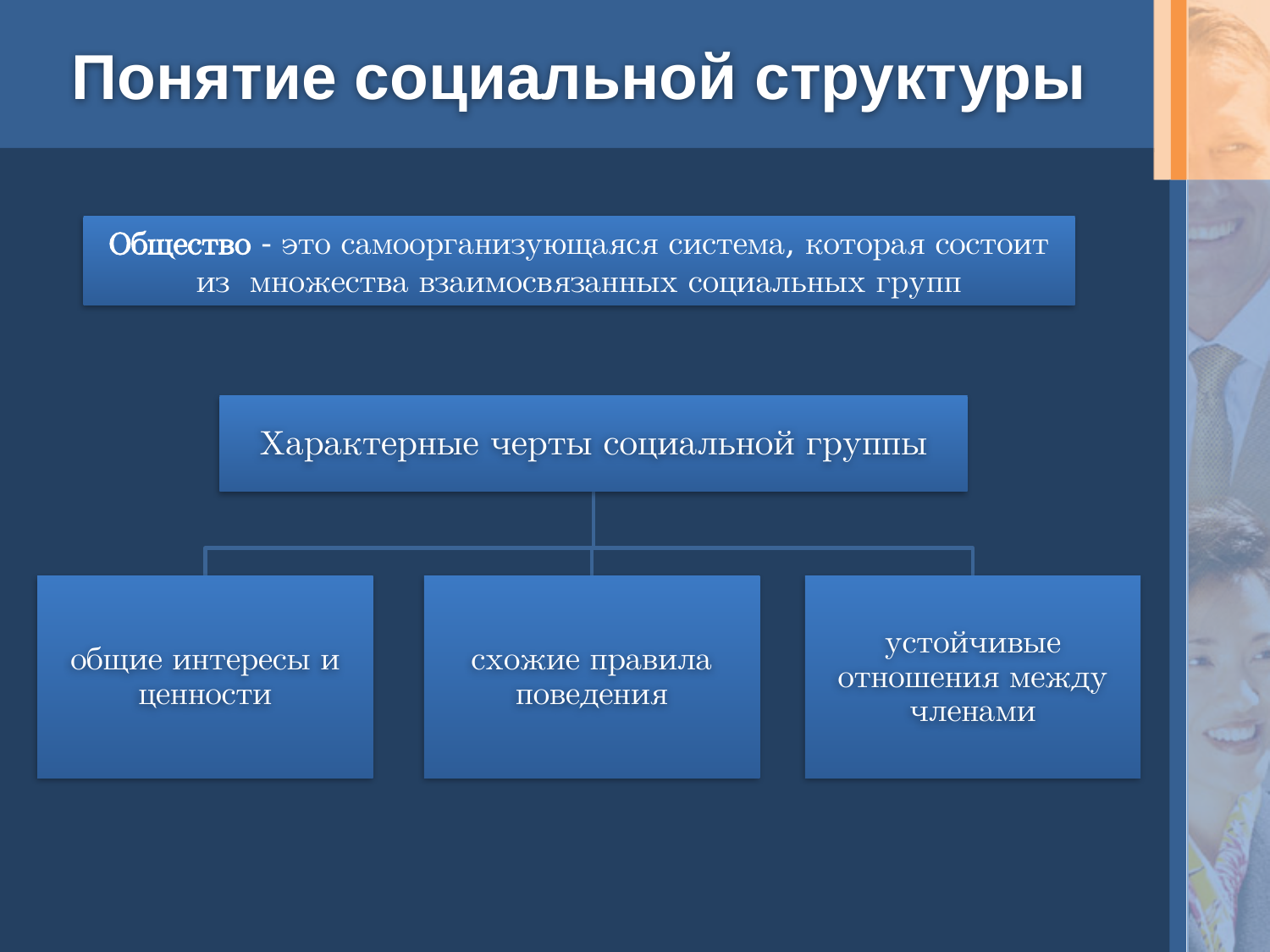

# Понятие социальной структуры
Общество - это самоорганизующаяся система, которая состоит из  множества взаимосвязанных социальных групп

Характерные черты социальной группы

общие интересы и ценности

схожие правила поведения

устойчивые отношения между членами